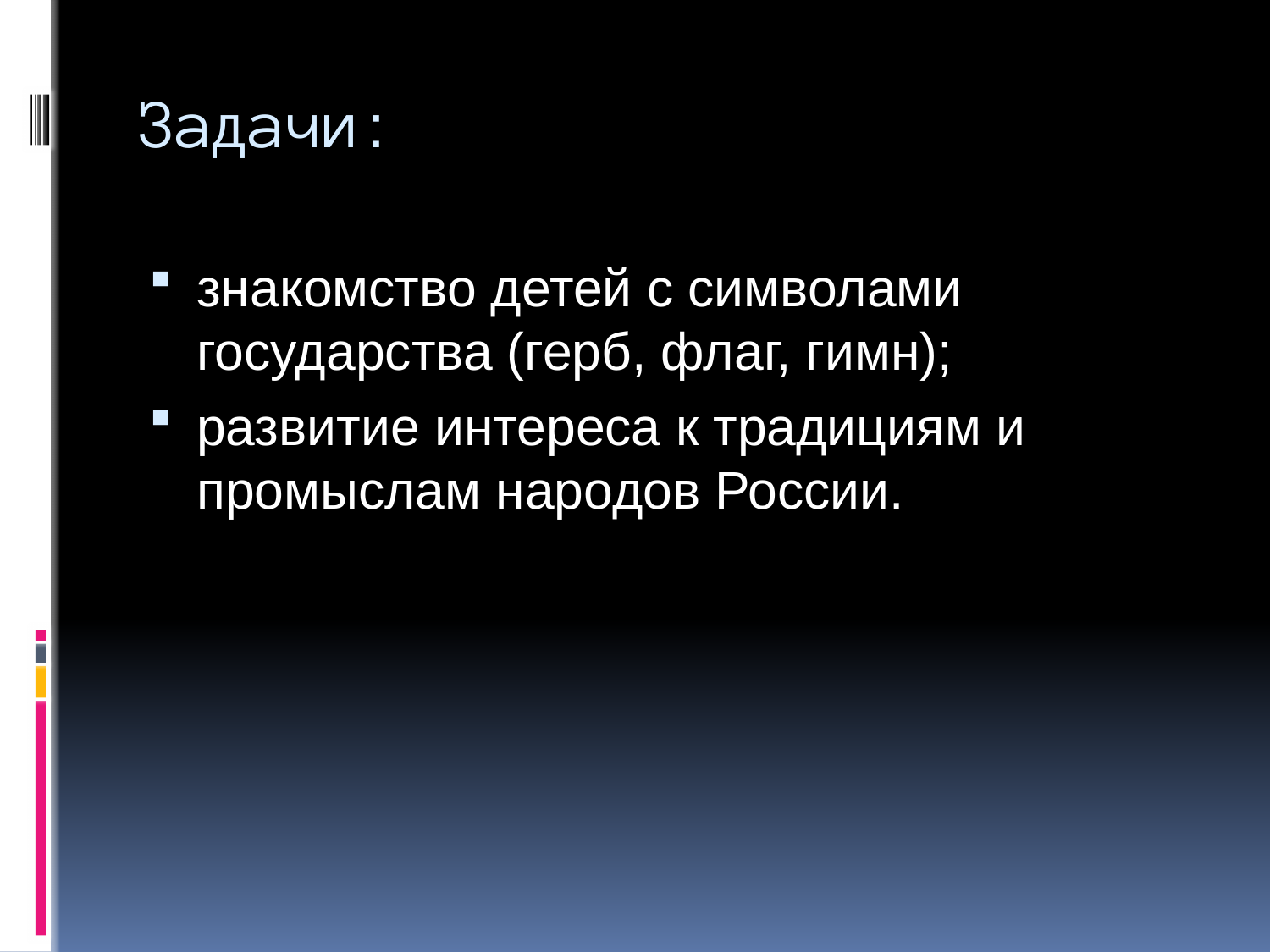

# Задачи:
знакомство детей с символами государства (герб, флаг, гимн);
развитие интереса к традициям и промыслам народов России.